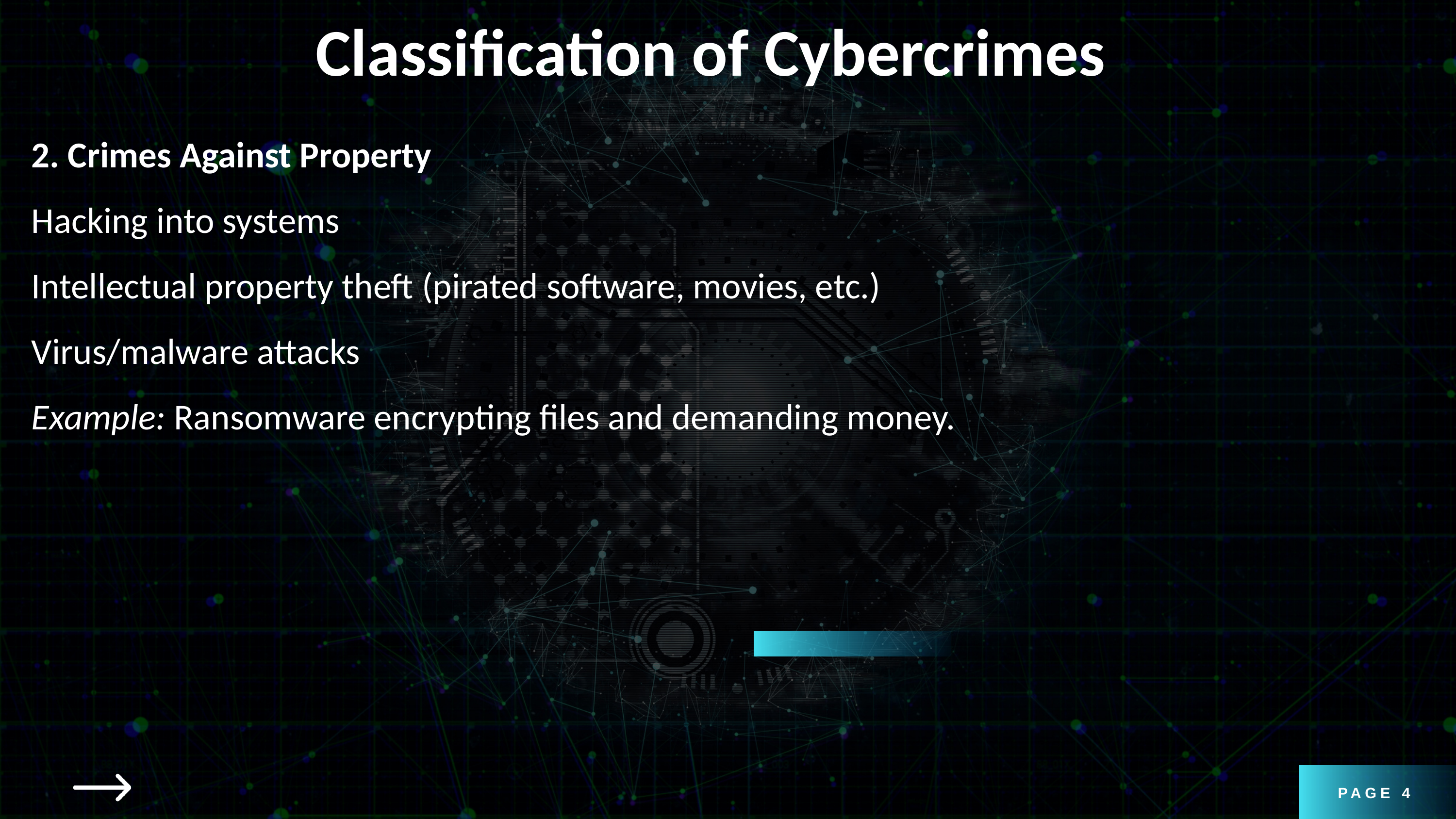

Classification of Cybercrimes
2. Crimes Against Property
Hacking into systems
Intellectual property theft (pirated software, movies, etc.)
Virus/malware attacks
Example: Ransomware encrypting files and demanding money.

PAGE 4